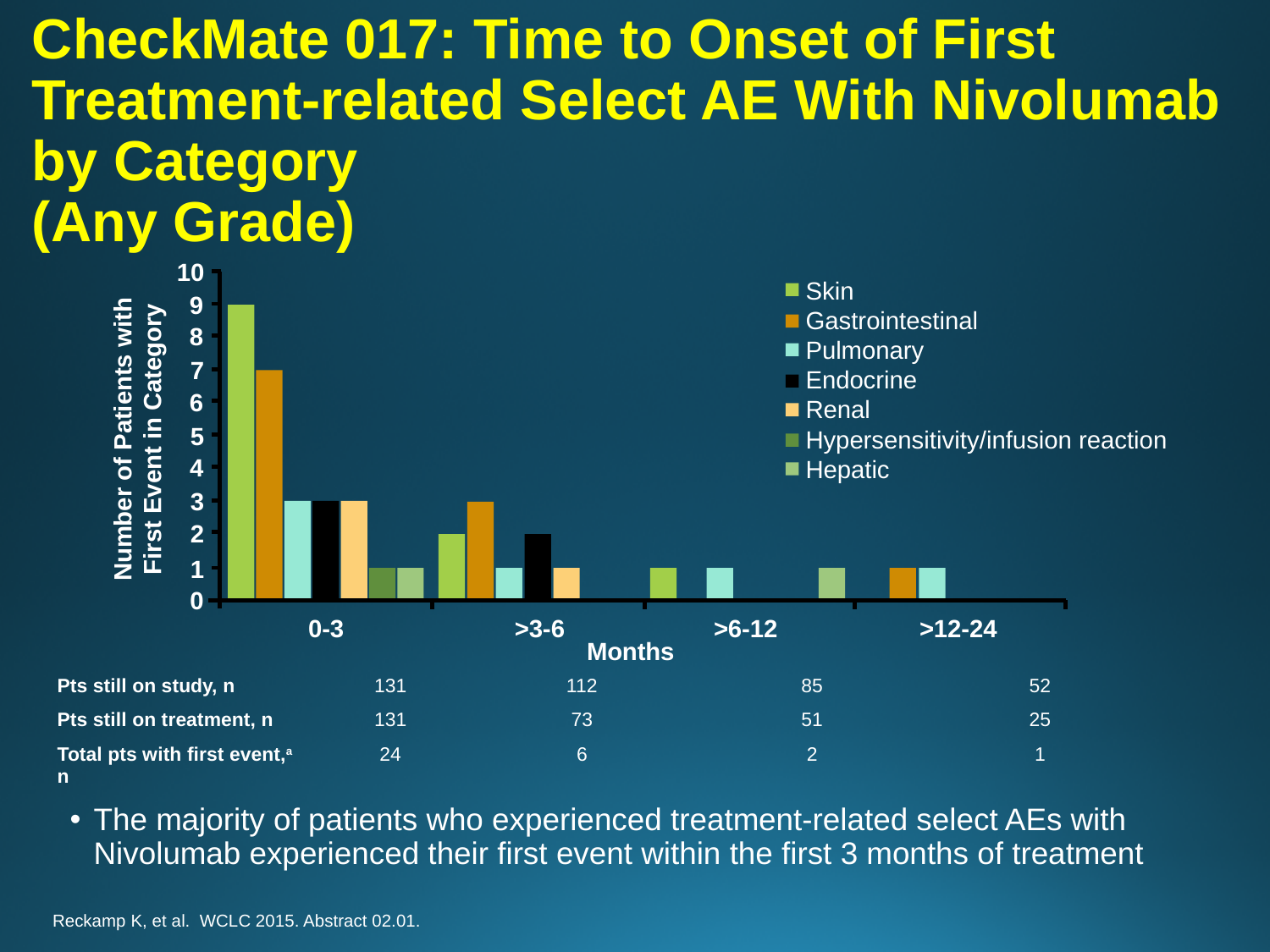

# CheckMate 017: Time to Onset of First Treatment-related Select AE With Nivolumab by Category (Any Grade)
10
Skin
Gastrointestinal
Pulmonary
Endocrine
Renal
Hypersensitivity/infusion reaction
Hepatic

9

8
7
6
Number of Patients with
First Event in Category
5
4
3
2
1
0
0-3
>3-6
>6-12
>12-24
Months
| Pts still on study, n | 131 | 112 | 85 | 52 |
| --- | --- | --- | --- | --- |
| Pts still on treatment, n | 131 | 73 | 51 | 25 |
| Total pts with first event,a n | 24 | 6 | 2 | 1 |
The majority of patients who experienced treatment-related select AEs with Nivolumab experienced their first event within the first 3 months of treatment
Reckamp K, et al.  WCLC 2015. Abstract 02.01.